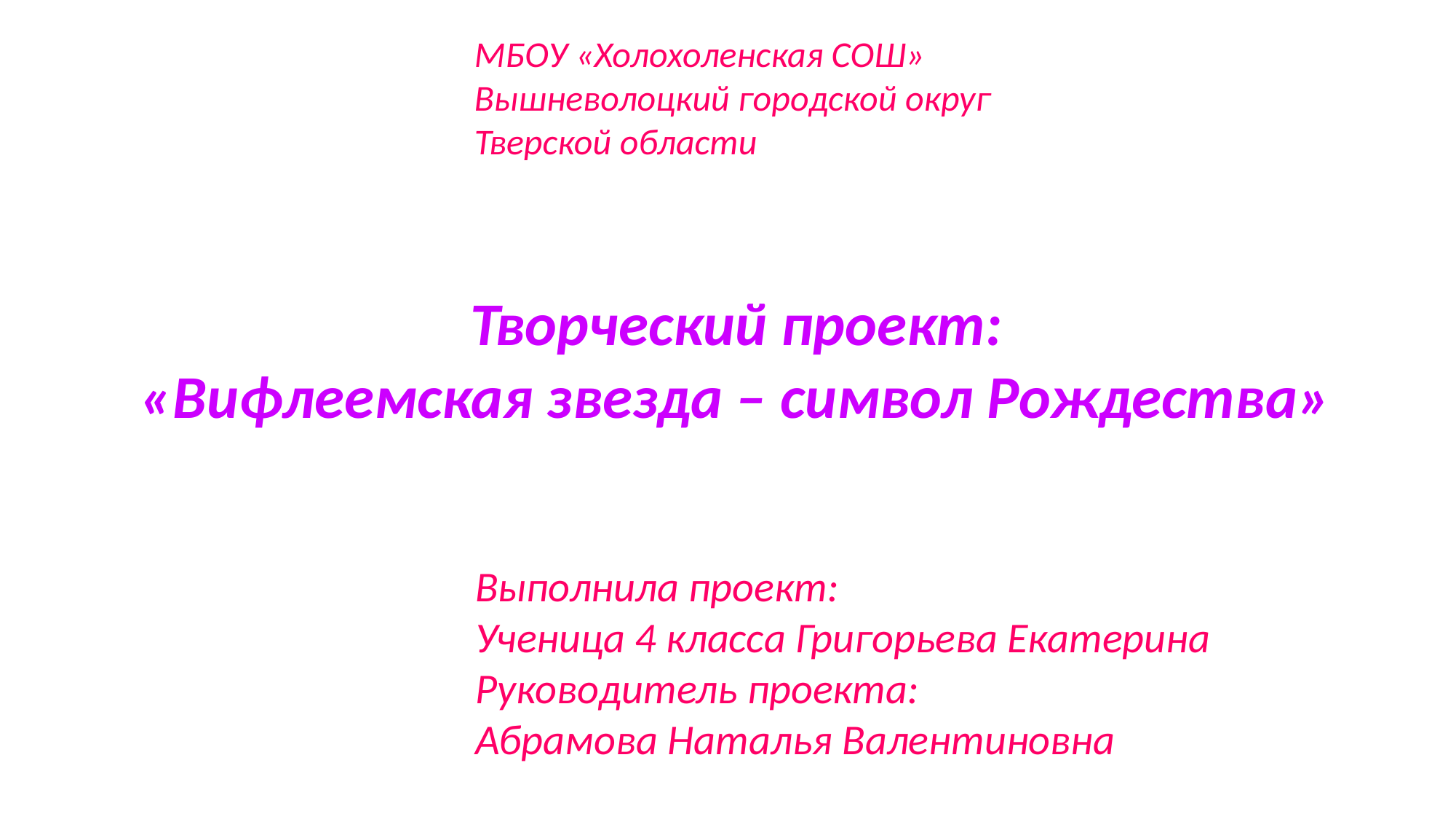

МБОУ «Холохоленская СОШ»
Вышневолоцкий городской округ
Тверской области
Творческий проект:
«Вифлеемская звезда – символ Рождества»
Выполнила проект:
Ученица 4 класса Григорьева Екатерина
Руководитель проекта:
Абрамова Наталья Валентиновна